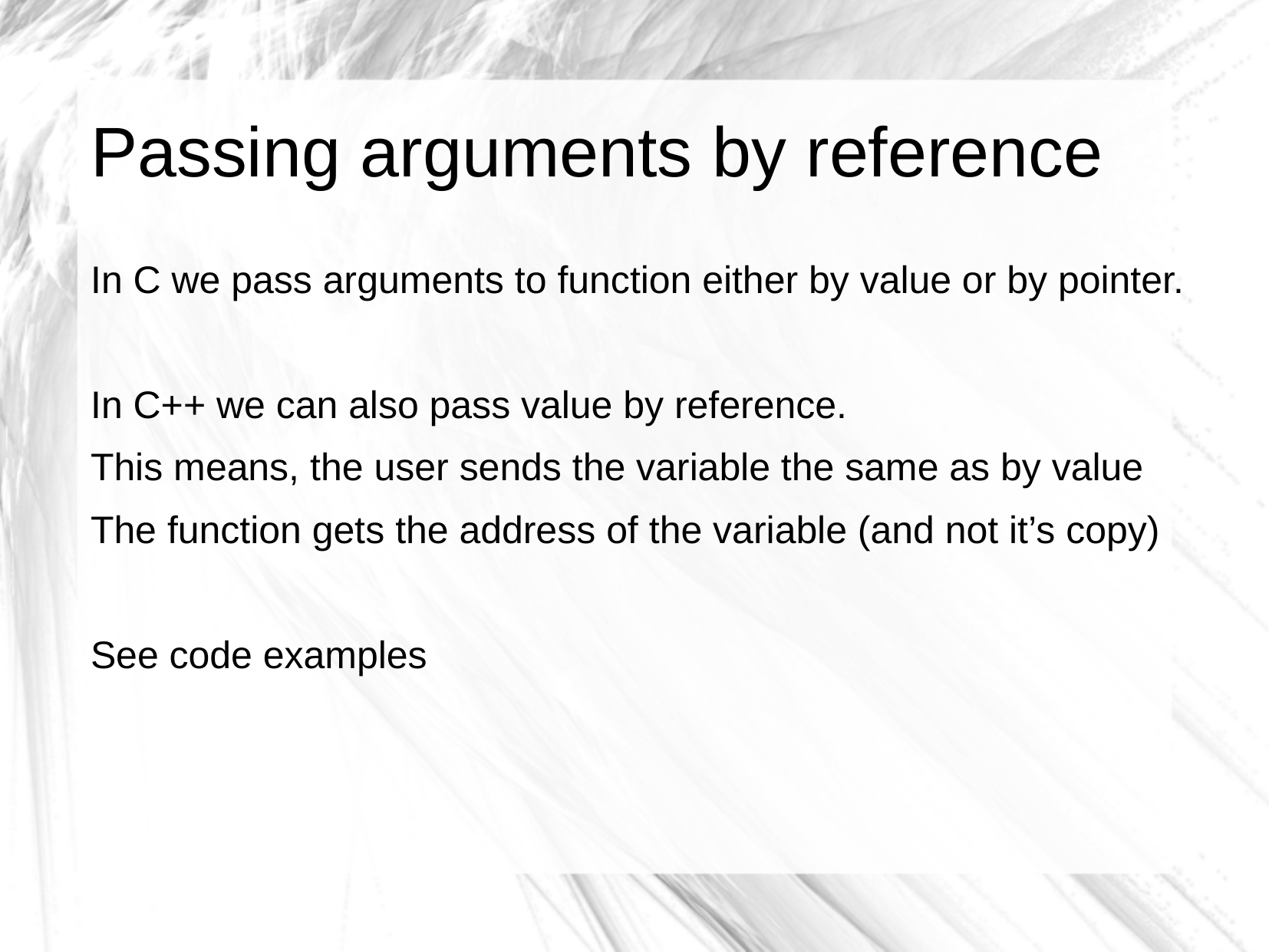

# Passing arguments by reference
In C we pass arguments to function either by value or by pointer.

In C++ we can also pass value by reference.
This means, the user sends the variable the same as by value
The function gets the address of the variable (and not it’s copy)

See code examples